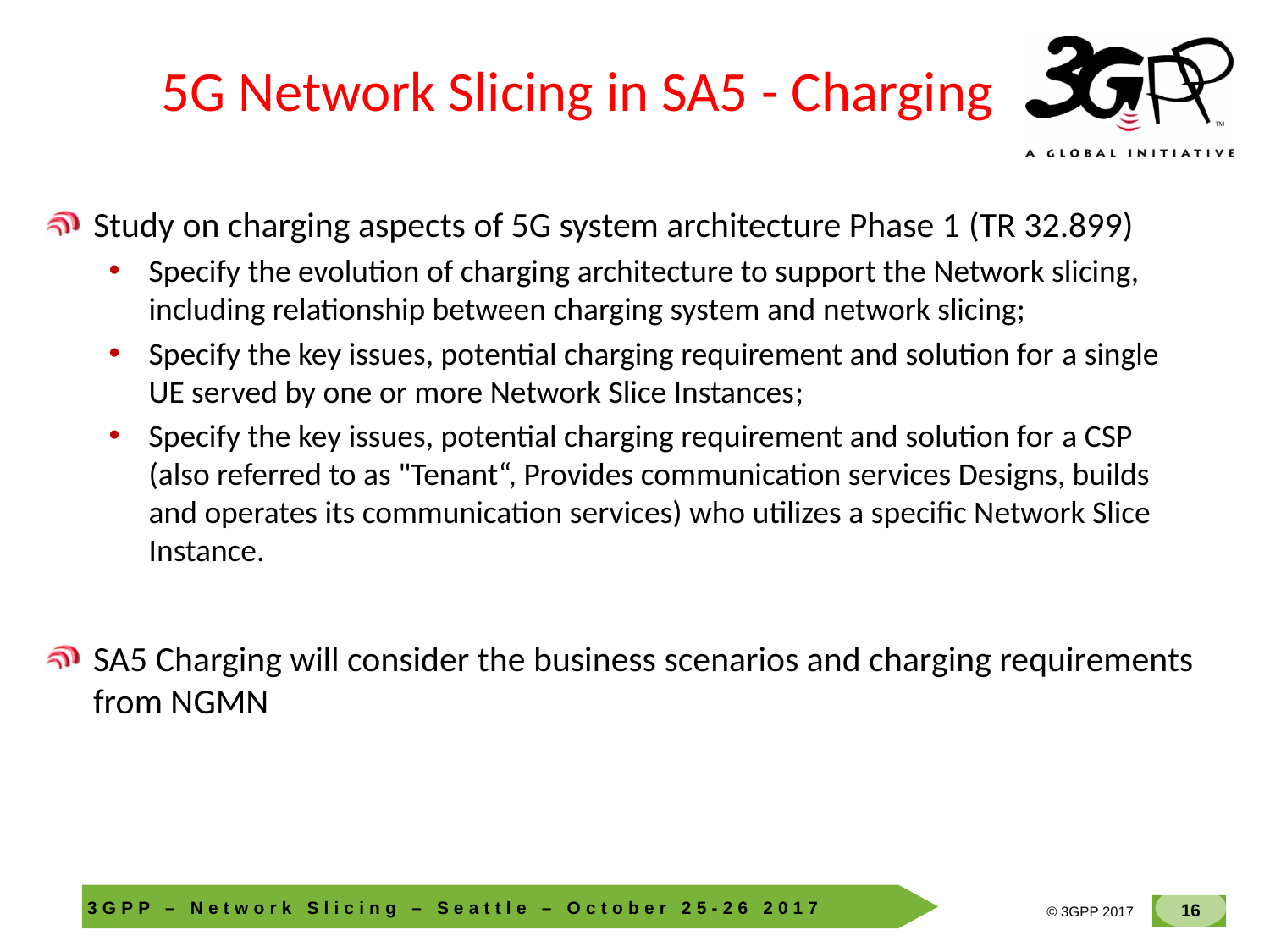

5G Network Slicing in SA5 - Charging

Study on charging aspects of 5G system architecture Phase 1 (TR 32.899)
Specify the evolution of charging architecture to support the Network slicing, including relationship between charging system and network slicing;
Specify the key issues, potential charging requirement and solution for a single UE served by one or more Network Slice Instances;
Specify the key issues, potential charging requirement and solution for a CSP (also referred to as "Tenant“, Provides communication services Designs, builds and operates its communication services) who utilizes a specific Network Slice Instance.

SA5 Charging will consider the business scenarios and charging requirements from NGMN